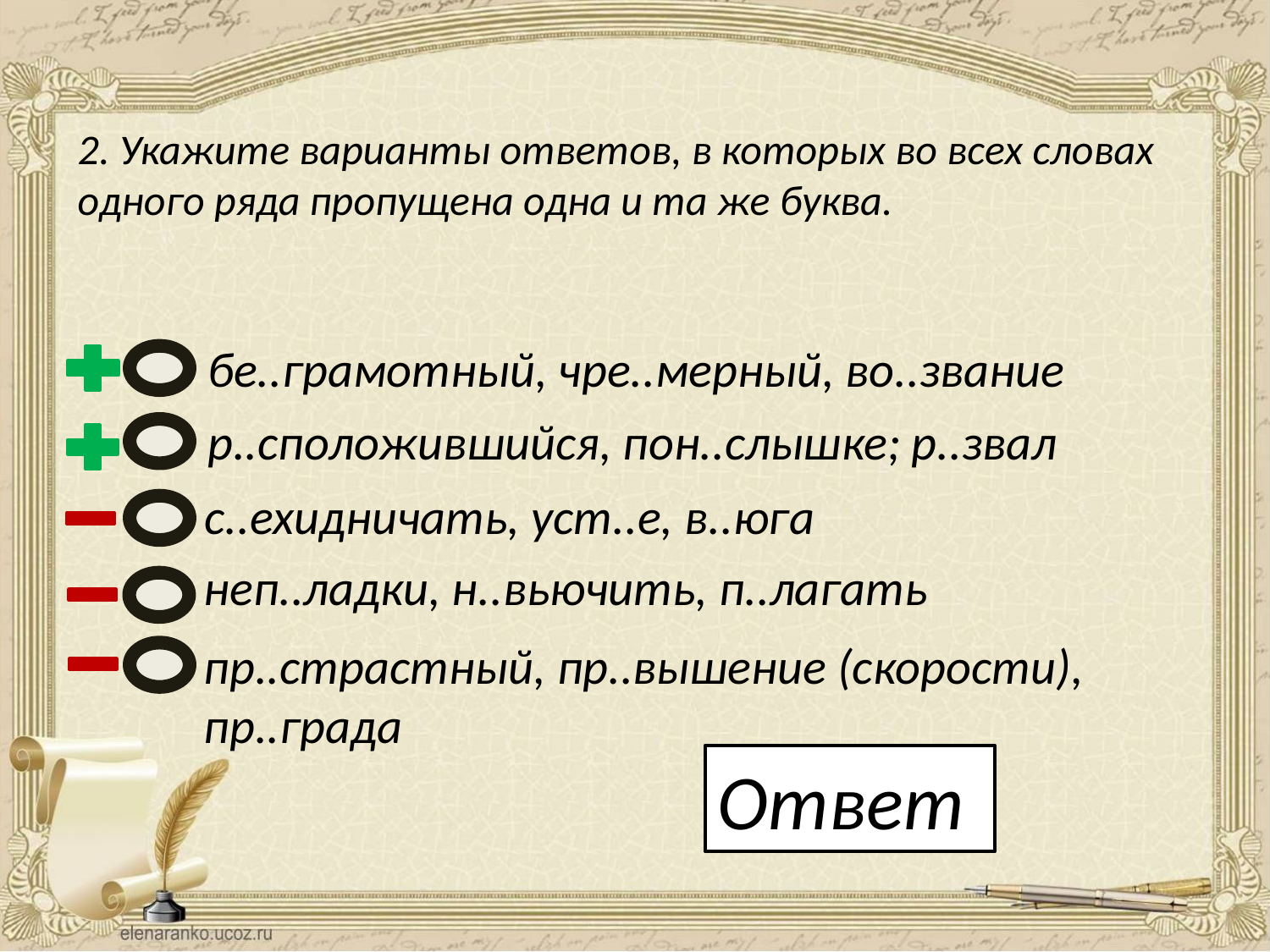

2. Укажите варианты ответов, в которых во всех словах одного ряда пропущена одна и та же буква.
бе..грамотный, чре..мерный, во..звание

р..сположившийся, пон..слышке; р..звал

с..ехидничать, уст..е, в..юга

неп..ладки, н..вьючить, п..лагать

пр..страстный, пр..вышение (скорости), пр..града

Ответ